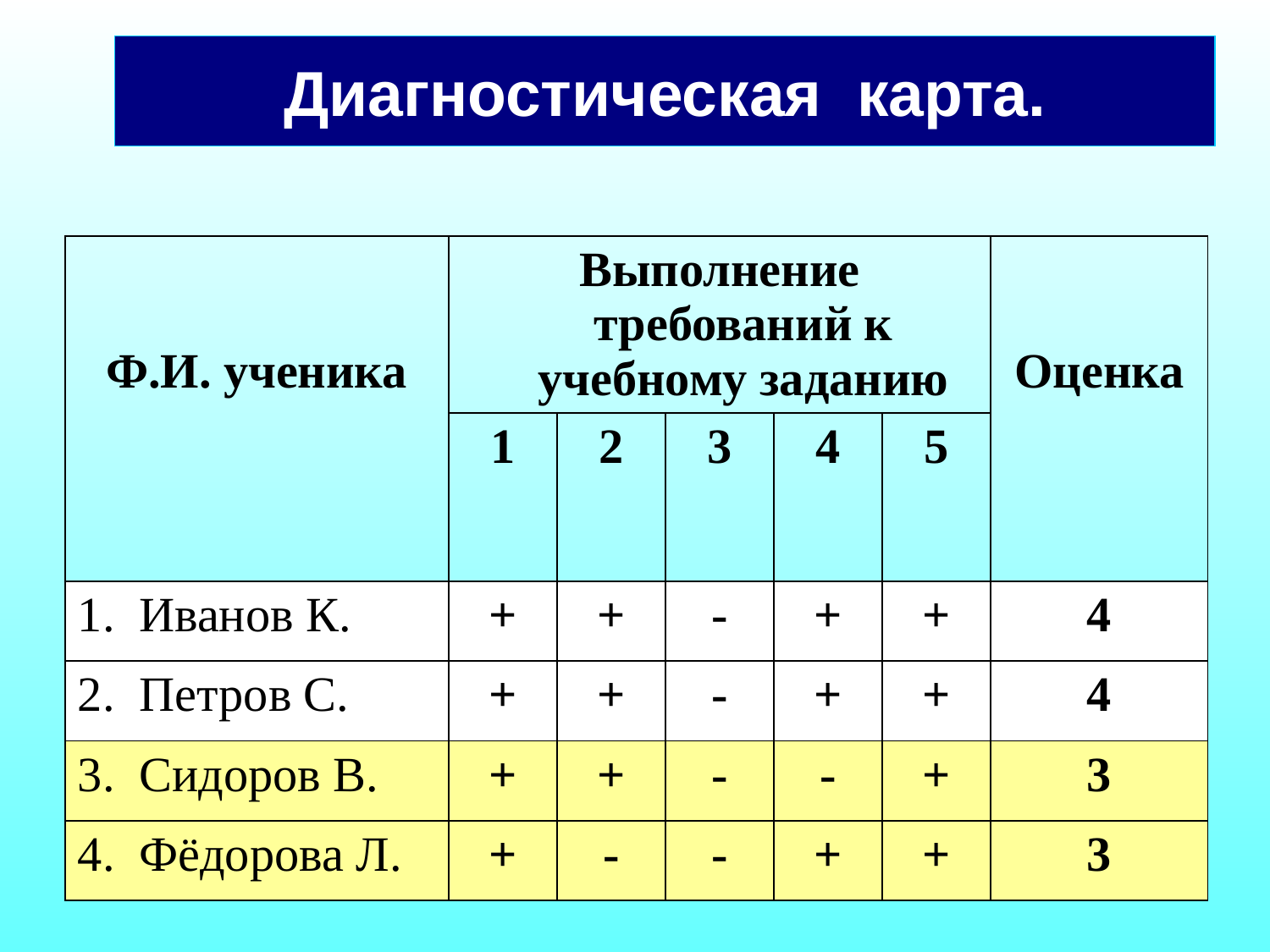

Диагностическая  карта.
| Ф.И. ученика | Выполнение требований к учебному заданию |  |  |  |  | Оценка |
| --- | --- | --- | --- | --- | --- | --- |
|  | 1 | 2 | 3 | 4 | 5 |  |
| 1. Иванов К. | + | + | - | + | + | 4 |
| 2. Петров С. | + | + | - | + | + | 4 |
| 3. Сидоров В. | + | + | - | - | + | 3 |
| 4. Фёдорова Л. | + | - | - | + | + | 3 |